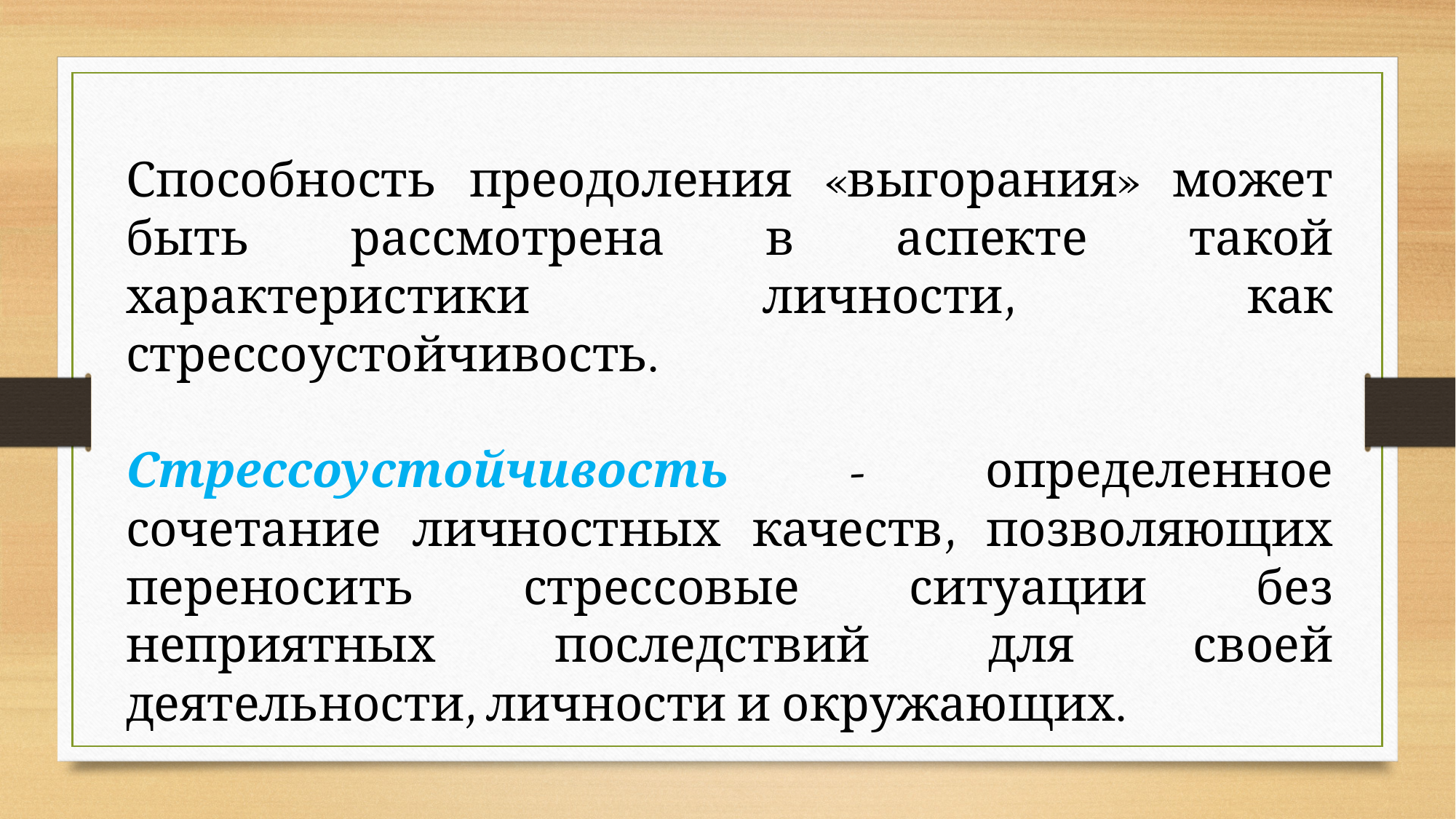

Способность преодоления «выгорания» может быть рассмотрена в аспекте такой характеристики личности, как стрессоустойчивость.

Стрессоустойчивость - определенное сочетание личностных качеств, позволяющих переносить стрессовые ситуации без неприятных последствий для своей деятельности, личности и окружающих.